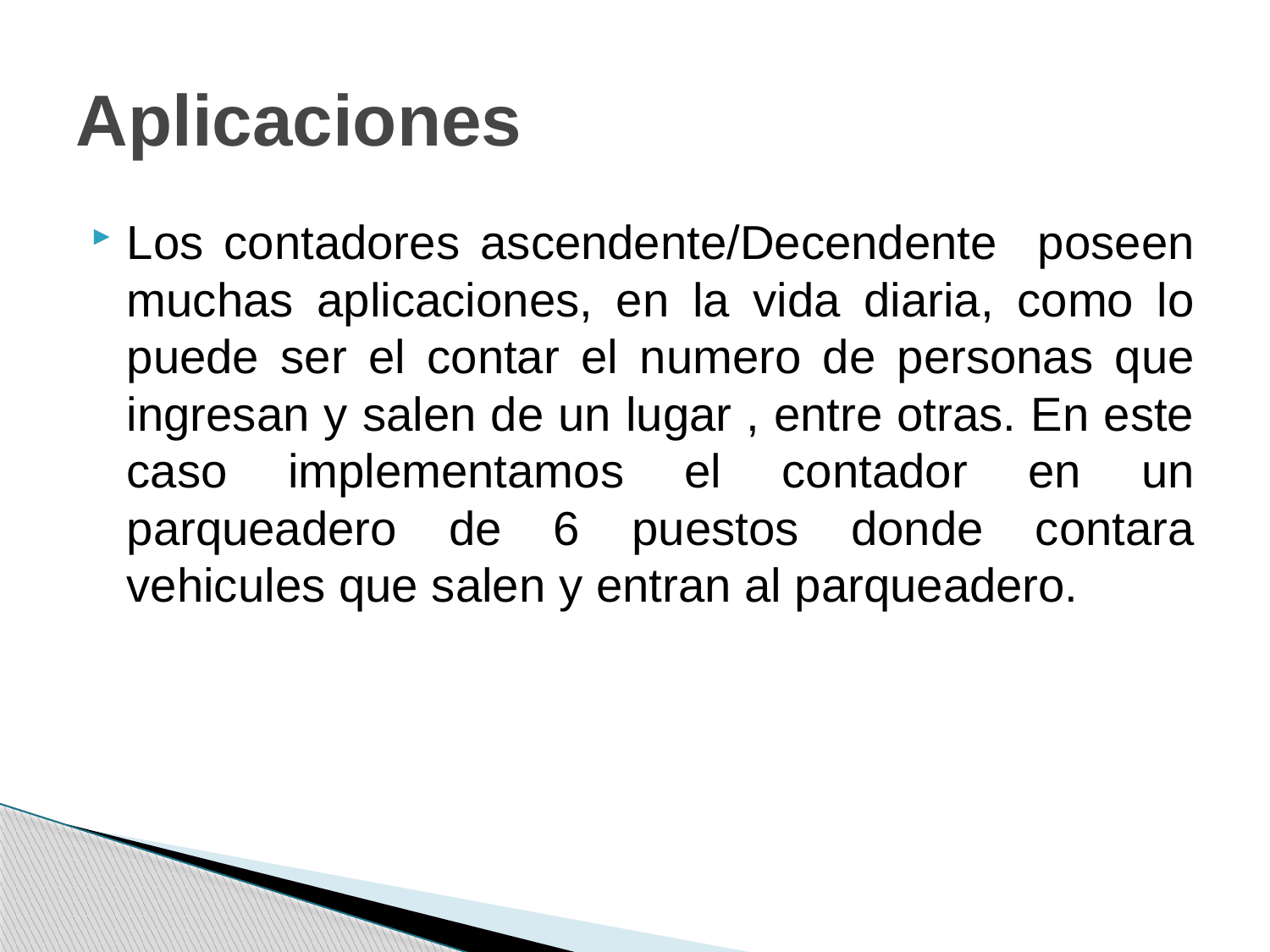

# Aplicaciones
Los contadores ascendente/Decendente  poseen muchas aplicaciones, en la vida diaria, como lo puede ser el contar el numero de personas que ingresan y salen de un lugar , entre otras. En este caso implementamos el contador en un parqueadero de 6 puestos donde contara vehicules que salen y entran al parqueadero.